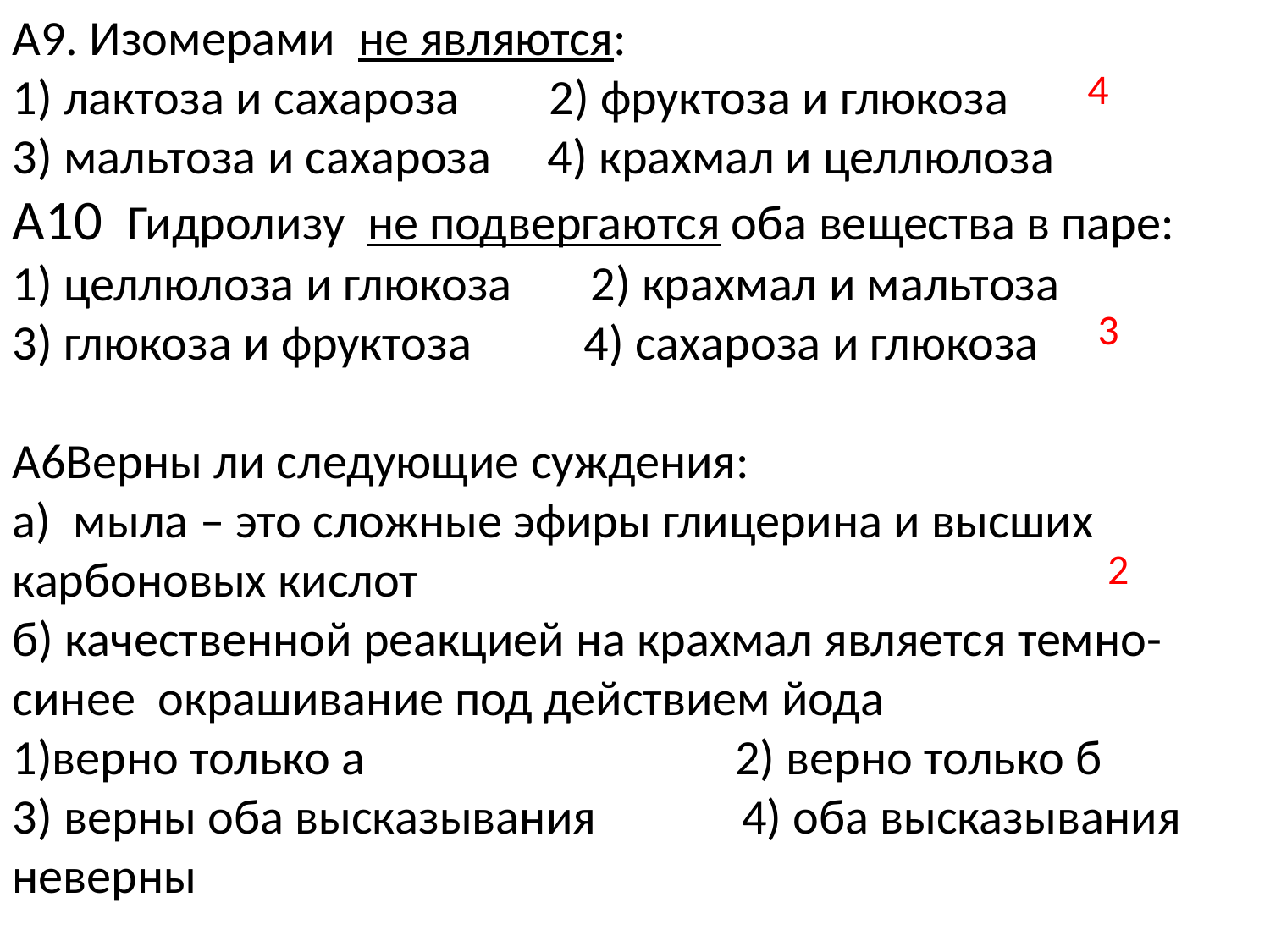

А9. Изомерами  не являются:
1) лактоза и сахароза        2) фруктоза и глюкоза
3) мальтоза и сахароза     4) крахмал и целлюлоза
А10  Гидролизу  не подвергаются оба вещества в паре:
1) целлюлоза и глюкоза       2) крахмал и мальтоза
3) глюкоза и фруктоза          4) сахароза и глюкоза

А6Верны ли следующие суждения:
а)  мыла – это сложные эфиры глицерина и высших карбоновых кислот
б) качественной реакцией на крахмал является темно-синее  окрашивание под действием йода
1)верно только а                                 2) верно только б
3) верны оба высказывания             4) оба высказывания  неверны

4
3
2